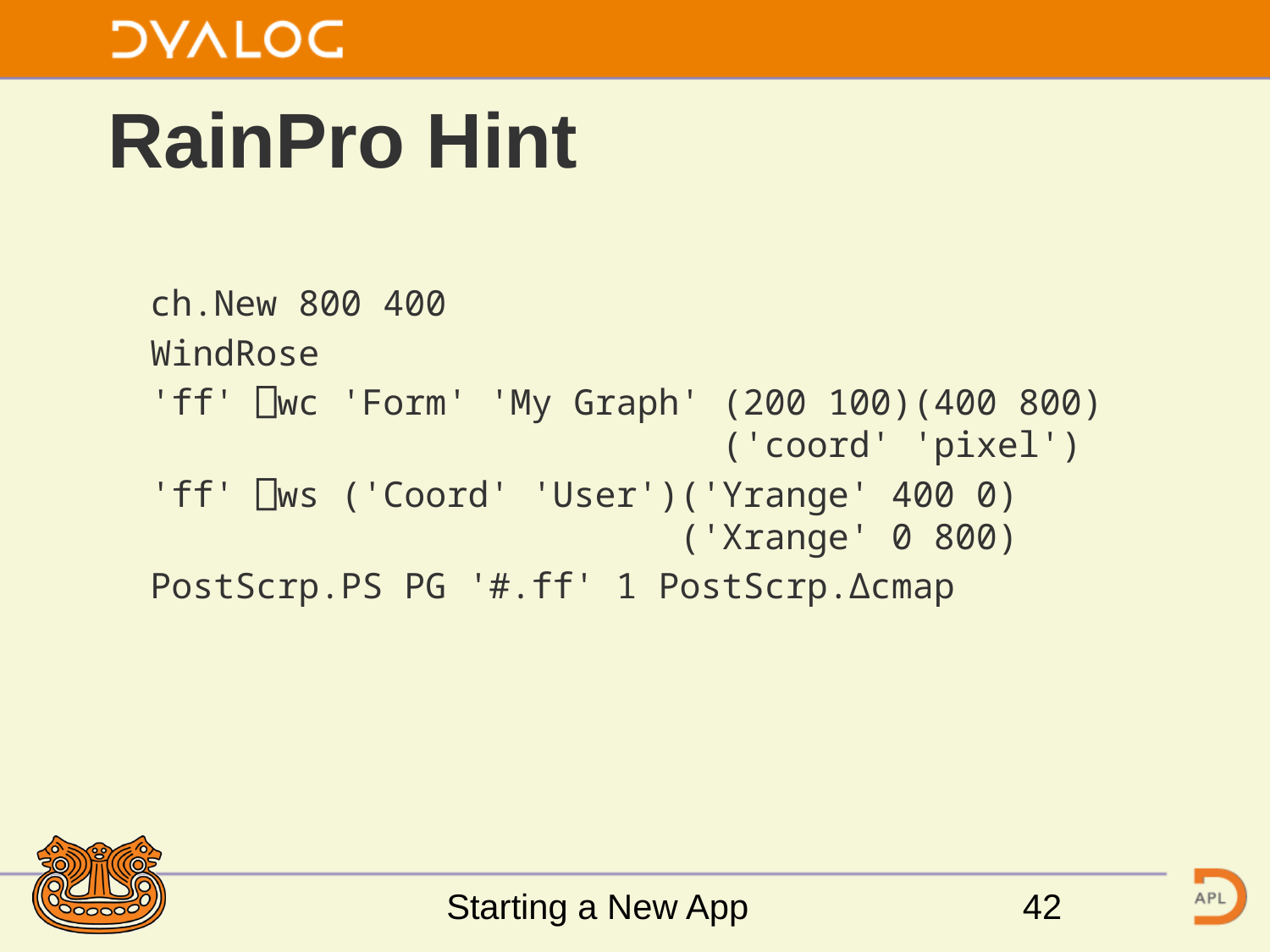

# RainPro Hint
  ch.New 800 400
  WindRose
  'ff' ⎕wc 'Form' 'My Graph' (200 100)(400 800)
                             ('coord' 'pixel')
  'ff' ⎕ws ('Coord' 'User')('Yrange' 400 0)
                           ('Xrange' 0 800)
  PostScrp.PS PG '#.ff' 1 PostScrp.∆cmap

Starting a New App
42